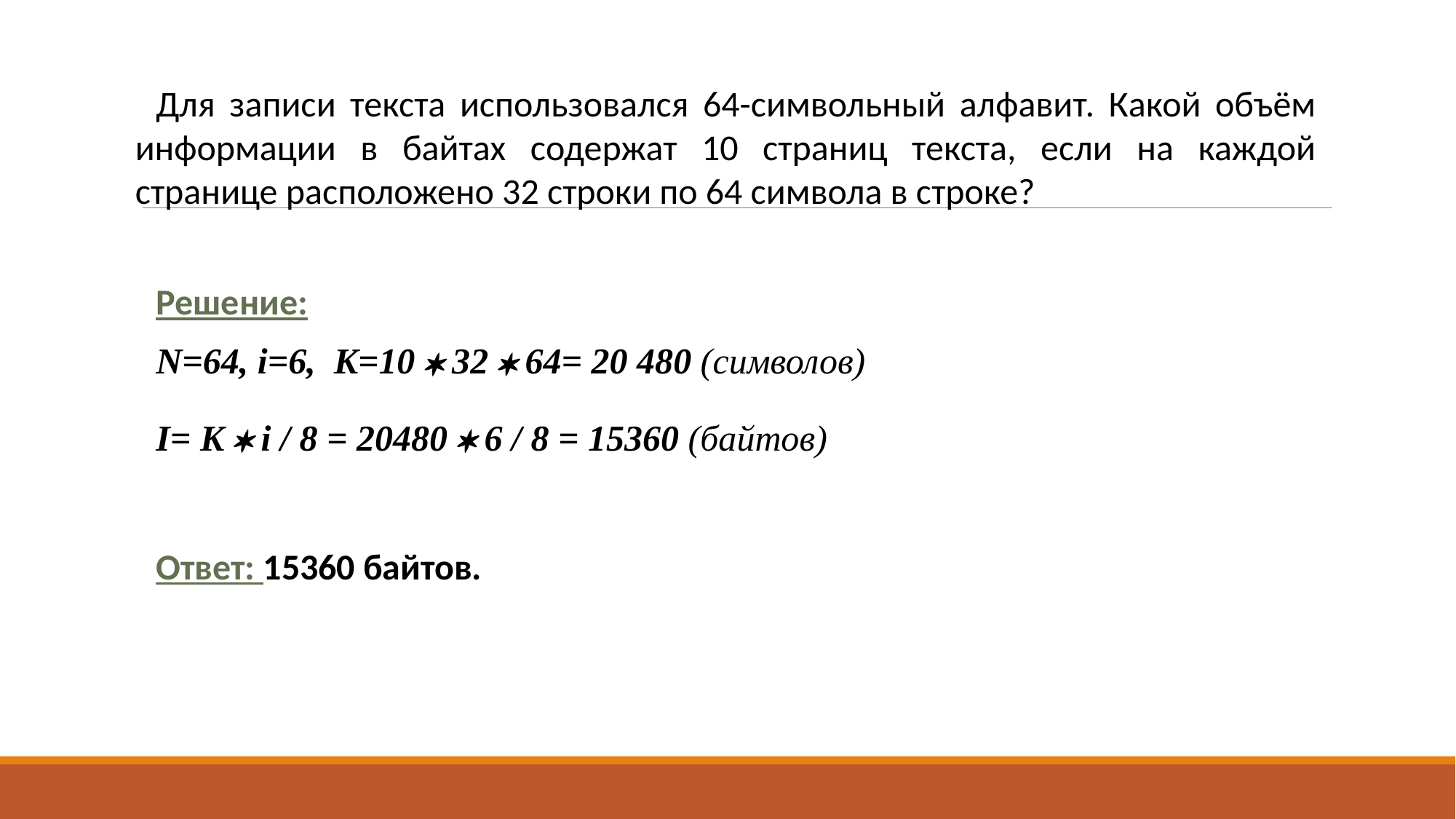

Для записи текста использовался 64-символьный алфавит. Какой объём информации в байтах содержат 10 страниц текста, если на каждой странице расположено 32 строки по 64 символа в строке?
Решение:
N=64, i=6,  K=10 ∗ 32 ∗ 64= 20 480 (символов)
I= K ∗ i / 8 = 20480 ∗ 6 / 8 = 15360 (байтов)
Ответ: 15360 байтов.